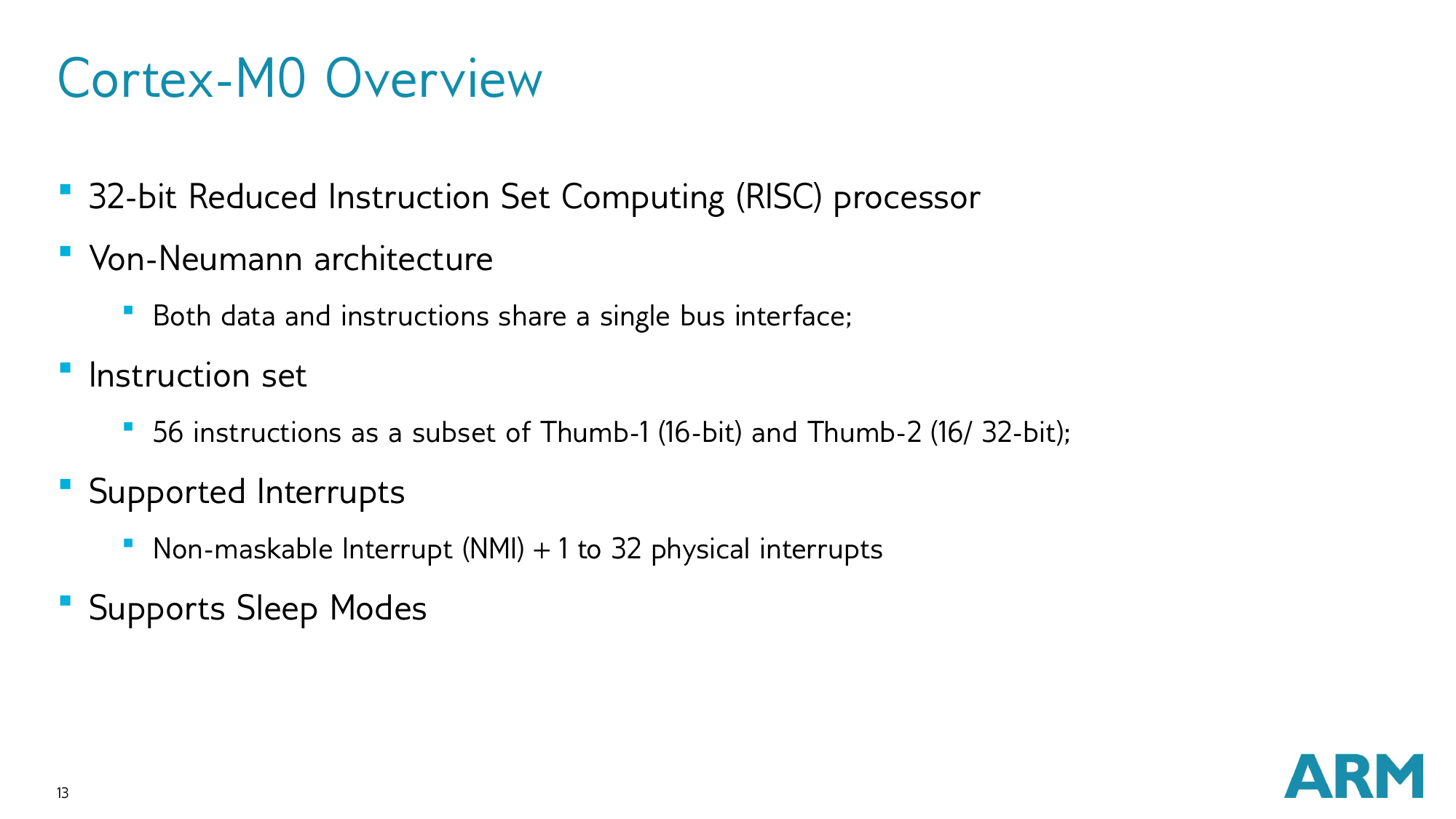

# Cortex-M0 Overview
32-bit Reduced Instruction Set Computing (RISC) processor
Von-Neumann architecture
Both data and instructions share a single bus interface;
Instruction set
56 instructions as a subset of Thumb-1 (16-bit) and Thumb-2 (16/ 32-bit);
Supported Interrupts
Non-maskable Interrupt (NMI) + 1 to 32 physical interrupts
Supports Sleep Modes